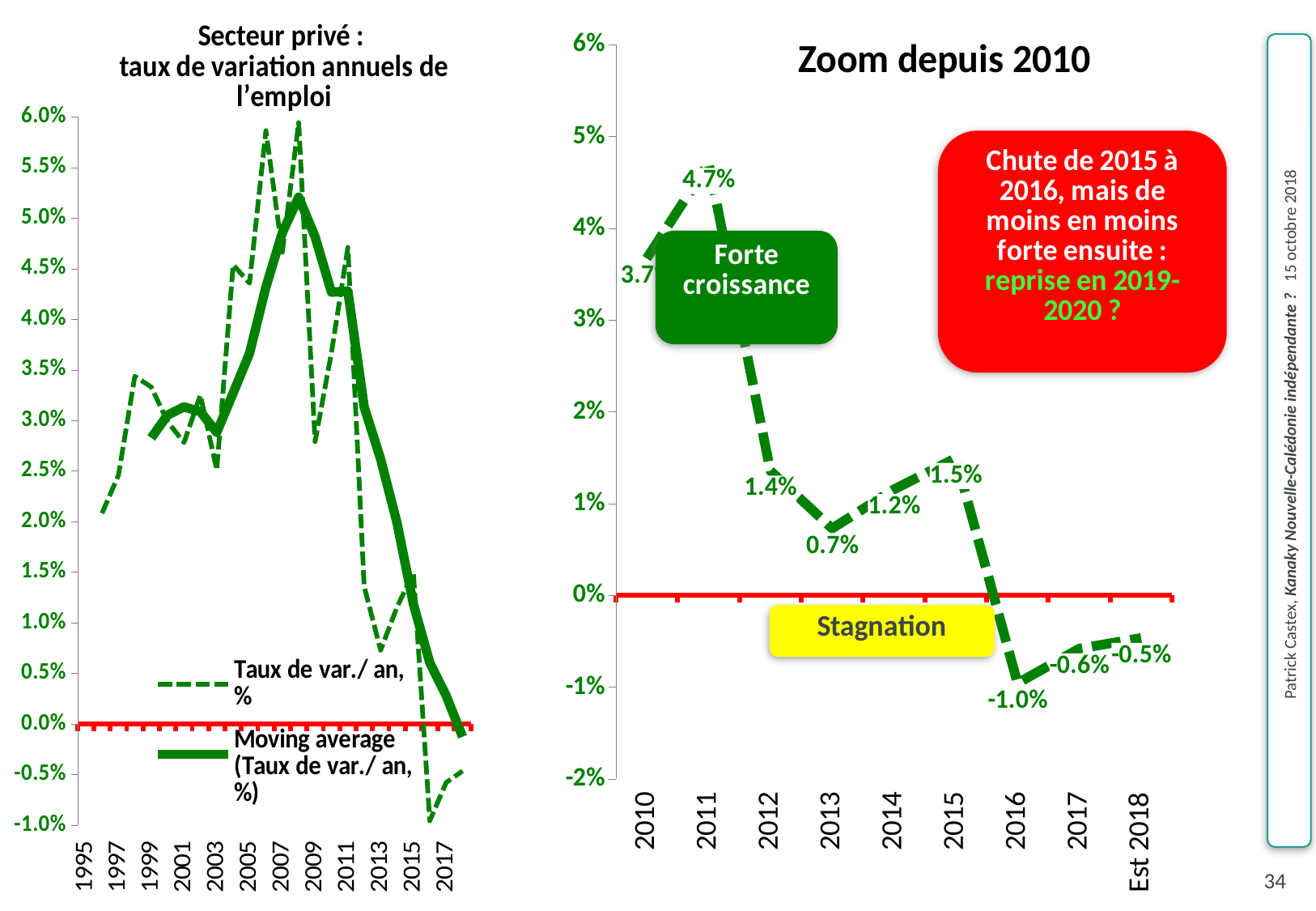

### Chart: Secteur privé :
taux de variation annuels de l’emploi

| Category | Taux de var./ an, % |
|---|---|
| 1995 | None |
| 1996 | 0.0208289157559465 |
| 1997 | 0.0245945553029547 |
| 1998 | 0.0343650684852332 |
| 1999 | 0.0333151212016409 |
| 2000 | 0.0298724099020773 |
| 2001 | 0.0278203210821928 |
| 2002 | 0.0325024981887851 |
| 2003 | 0.0251156687002589 |
| 2004 | 0.0453817869736699 |
| 2005 | 0.0435738903344831 |
| 2006 | 0.0586508748283059 |
| 2007 | 0.0466365700994924 |
| 2008 | 0.059443528661598 |
| 2009 | 0.0279093335829035 |
| 2010 | 0.0367157516082159 |
| 2011 | 0.0471117736022035 |
| 2012 | 0.0135729574279879 |
| 2013 | 0.00729419195196157 |
| 2014 | 0.0115545670645827 |
| 2015 | 0.0149585776271306 |
| 2016 | -0.00956597442463358 |
| 2017 | -0.00579214831602703 |
| Est 2018 | -0.00464728740078613 |

### Chart: Zoom depuis 2010

| Category | Taux de var./ an, % |
|---|---|
| 2010 | 0.0367157516082159 |
| 2011 | 0.0471117736022035 |
| 2012 | 0.0135729574279879 |
| 2013 | 0.00729419195196157 |
| 2014 | 0.0115545670645827 |
| 2015 | 0.0149585776271306 |
| 2016 | -0.00956597442463358 |
| 2017 | -0.00579214831602703 |
| Est 2018 | -0.00464728740078613 |